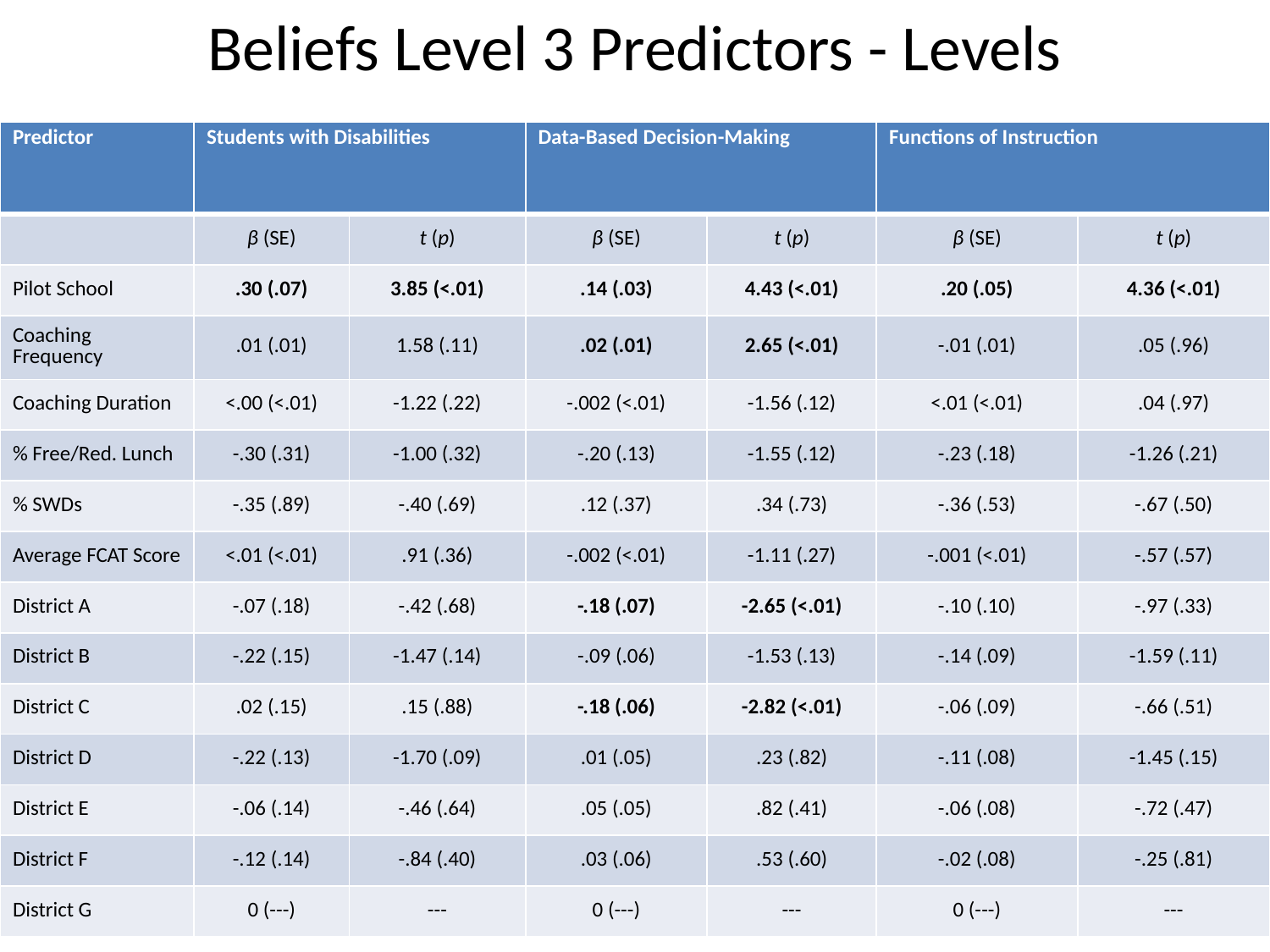

# Beliefs Level 3 Predictors - Levels
| Predictor | Students with Disabilities |  | Data-Based Decision-Making |  | Functions of Instruction |  |
| --- | --- | --- | --- | --- | --- | --- |
|  | β (SE) | t (p) | β (SE) | t (p) | β (SE) | t (p) |
| Pilot School | .30 (.07) | 3.85 (<.01) | .14 (.03) | 4.43 (<.01) | .20 (.05) | 4.36 (<.01) |
| Coaching Frequency | .01 (.01) | 1.58 (.11) | .02 (.01) | 2.65 (<.01) | -.01 (.01) | .05 (.96) |
| Coaching Duration | <.00 (<.01) | -1.22 (.22) | -.002 (<.01) | -1.56 (.12) | <.01 (<.01) | .04 (.97) |
| % Free/Red. Lunch | -.30 (.31) | -1.00 (.32) | -.20 (.13) | -1.55 (.12) | -.23 (.18) | -1.26 (.21) |
| % SWDs | -.35 (.89) | -.40 (.69) | .12 (.37) | .34 (.73) | -.36 (.53) | -.67 (.50) |
| Average FCAT Score | <.01 (<.01) | .91 (.36) | -.002 (<.01) | -1.11 (.27) | -.001 (<.01) | -.57 (.57) |
| District A | -.07 (.18) | -.42 (.68) | -.18 (.07) | -2.65 (<.01) | -.10 (.10) | -.97 (.33) |
| District B | -.22 (.15) | -1.47 (.14) | -.09 (.06) | -1.53 (.13) | -.14 (.09) | -1.59 (.11) |
| District C | .02 (.15) | .15 (.88) | -.18 (.06) | -2.82 (<.01) | -.06 (.09) | -.66 (.51) |
| District D | -.22 (.13) | -1.70 (.09) | .01 (.05) | .23 (.82) | -.11 (.08) | -1.45 (.15) |
| District E | -.06 (.14) | -.46 (.64) | .05 (.05) | .82 (.41) | -.06 (.08) | -.72 (.47) |
| District F | -.12 (.14) | -.84 (.40) | .03 (.06) | .53 (.60) | -.02 (.08) | -.25 (.81) |
| District G | 0 (---) | --- | 0 (---) | --- | 0 (---) | --- |